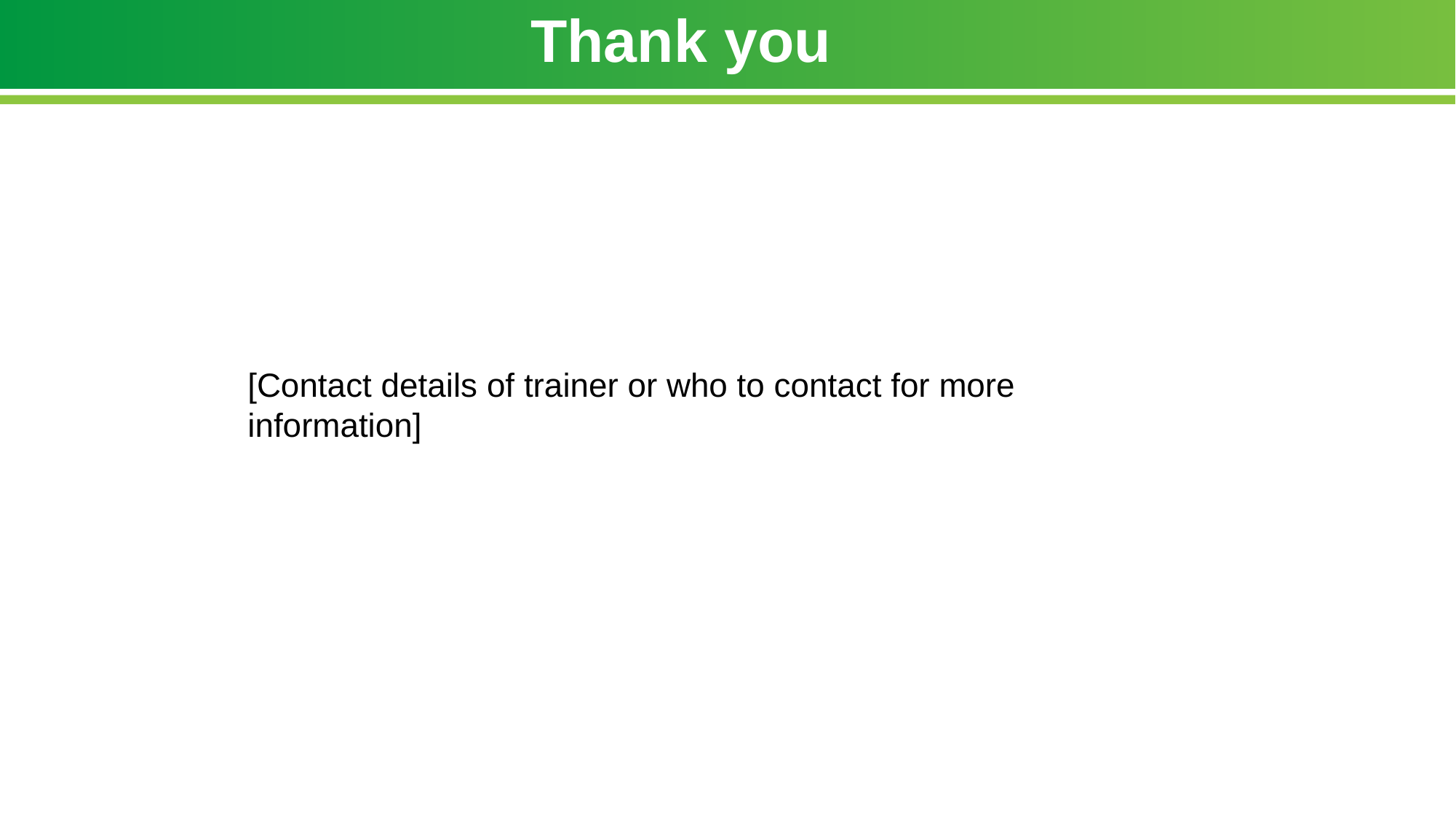

# Thank you
[Contact details of trainer or who to contact for more information]